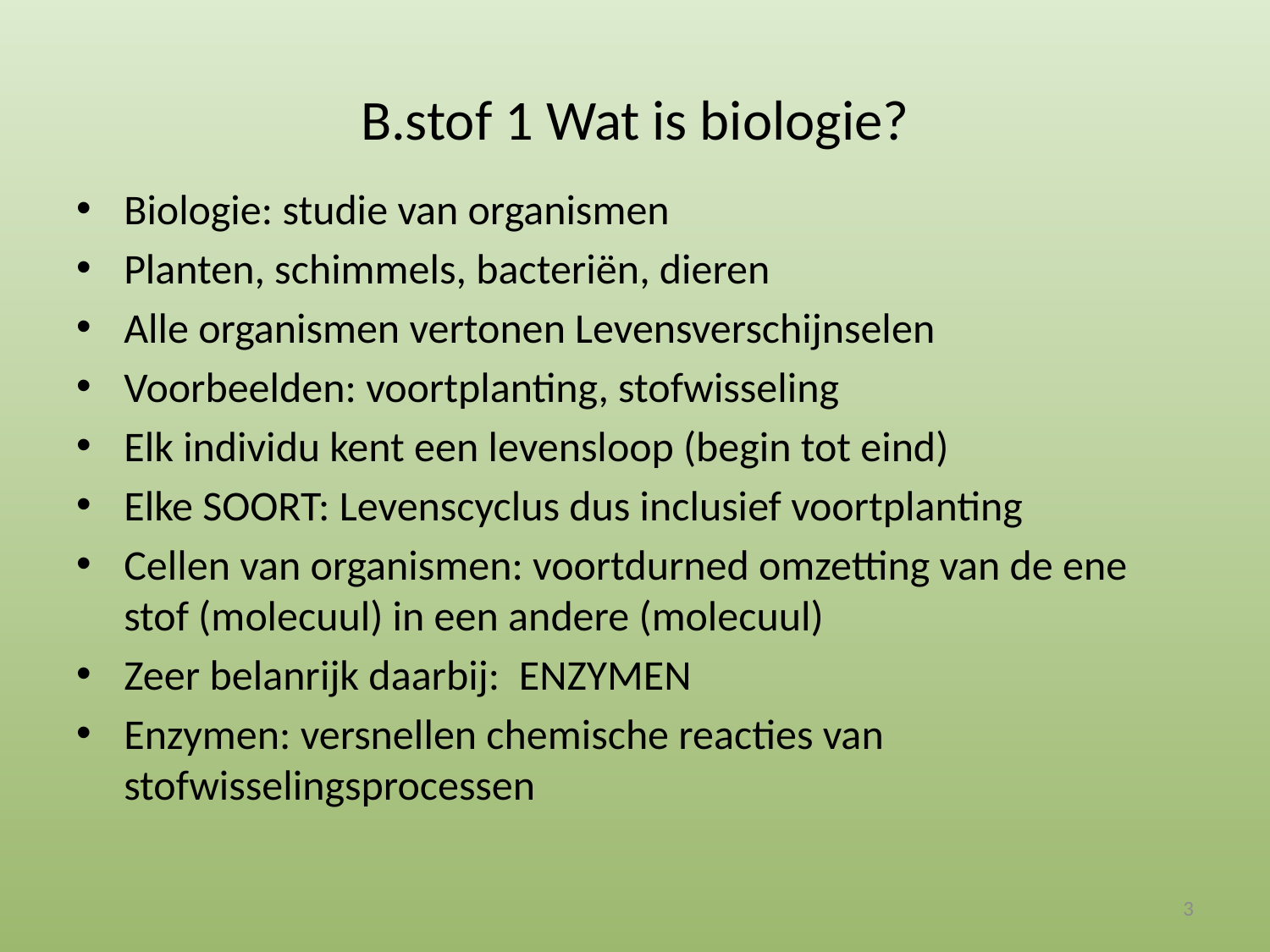

# B.stof 1 Wat is biologie?
Biologie: studie van organismen
Planten, schimmels, bacteriën, dieren
Alle organismen vertonen Levensverschijnselen
Voorbeelden: voortplanting, stofwisseling
Elk individu kent een levensloop (begin tot eind)
Elke SOORT: Levenscyclus dus inclusief voortplanting
Cellen van organismen: voortdurned omzetting van de ene stof (molecuul) in een andere (molecuul)
Zeer belanrijk daarbij:  ENZYMEN
Enzymen: versnellen chemische reacties van stofwisselingsprocessen
3